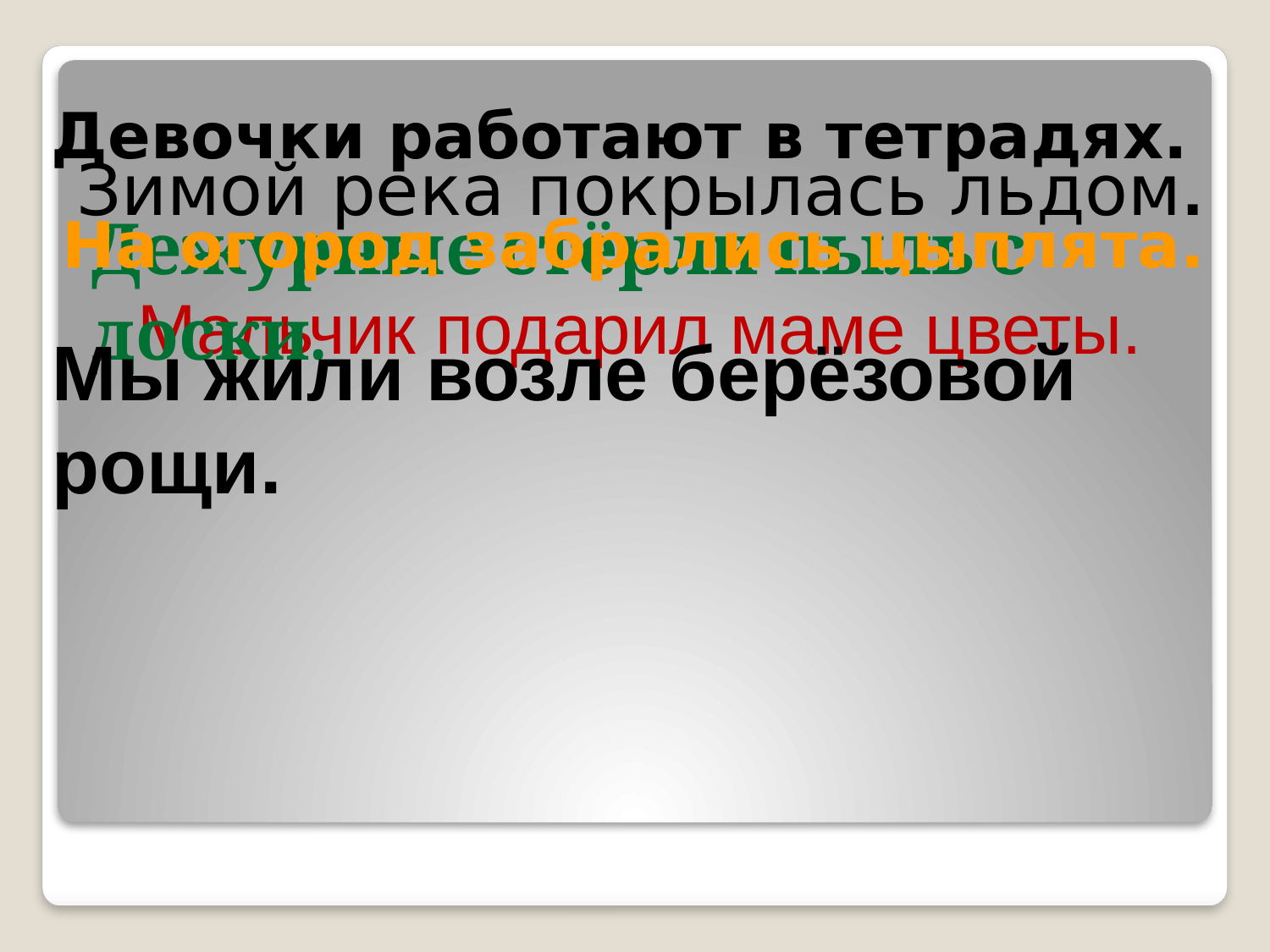

Девочки работают в тетрадях.
Зимой река покрылась льдом.
На огород забрались цыплята.
Дежурные стёрли пыль с доски.
Мальчик подарил маме цветы.
Мы жили возле берёзовой рощи.